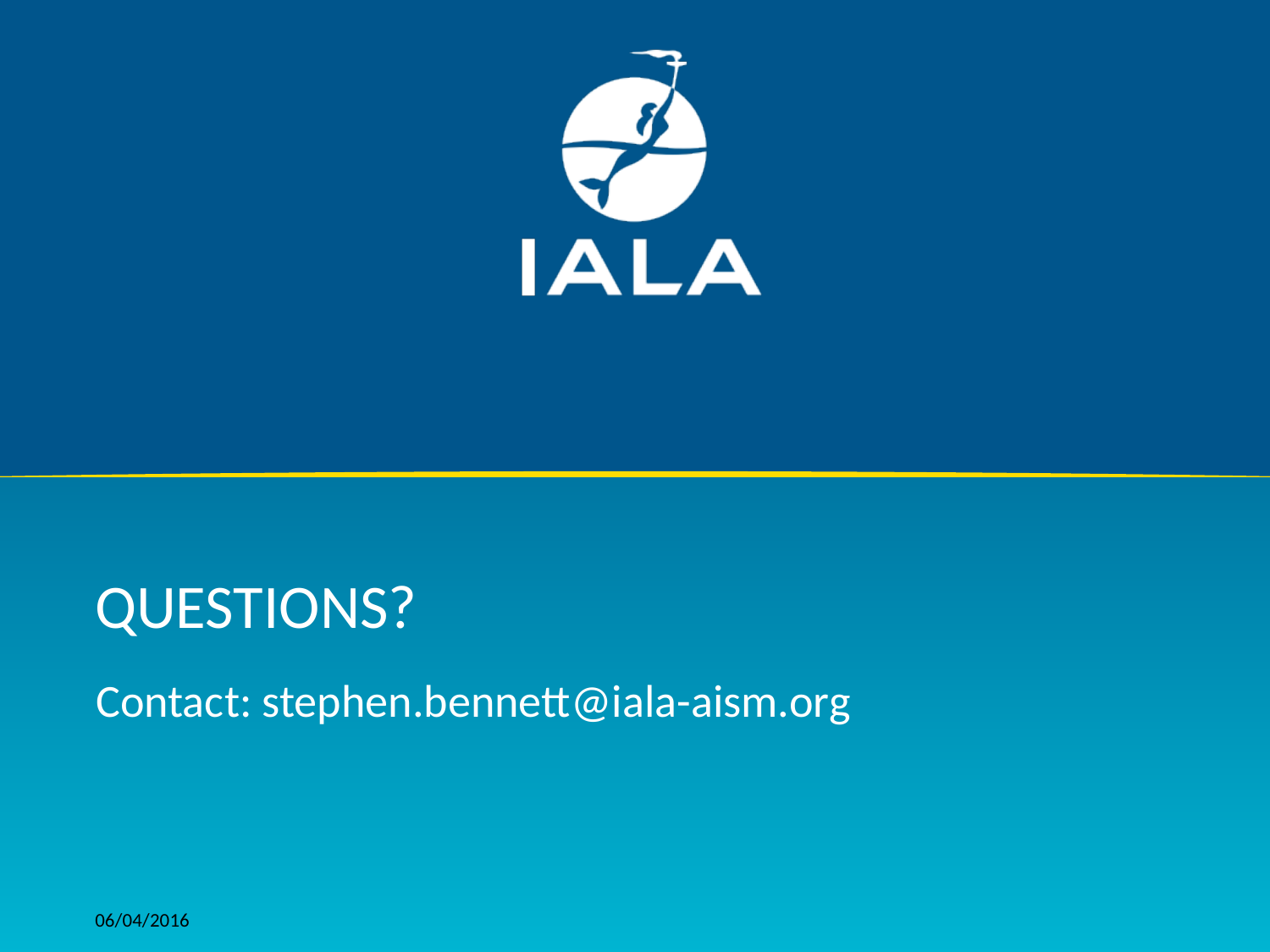

# Questions?
Contact: stephen.bennett@iala-aism.org
IALA WWA SQUART risk management tool
16
06/04/2016